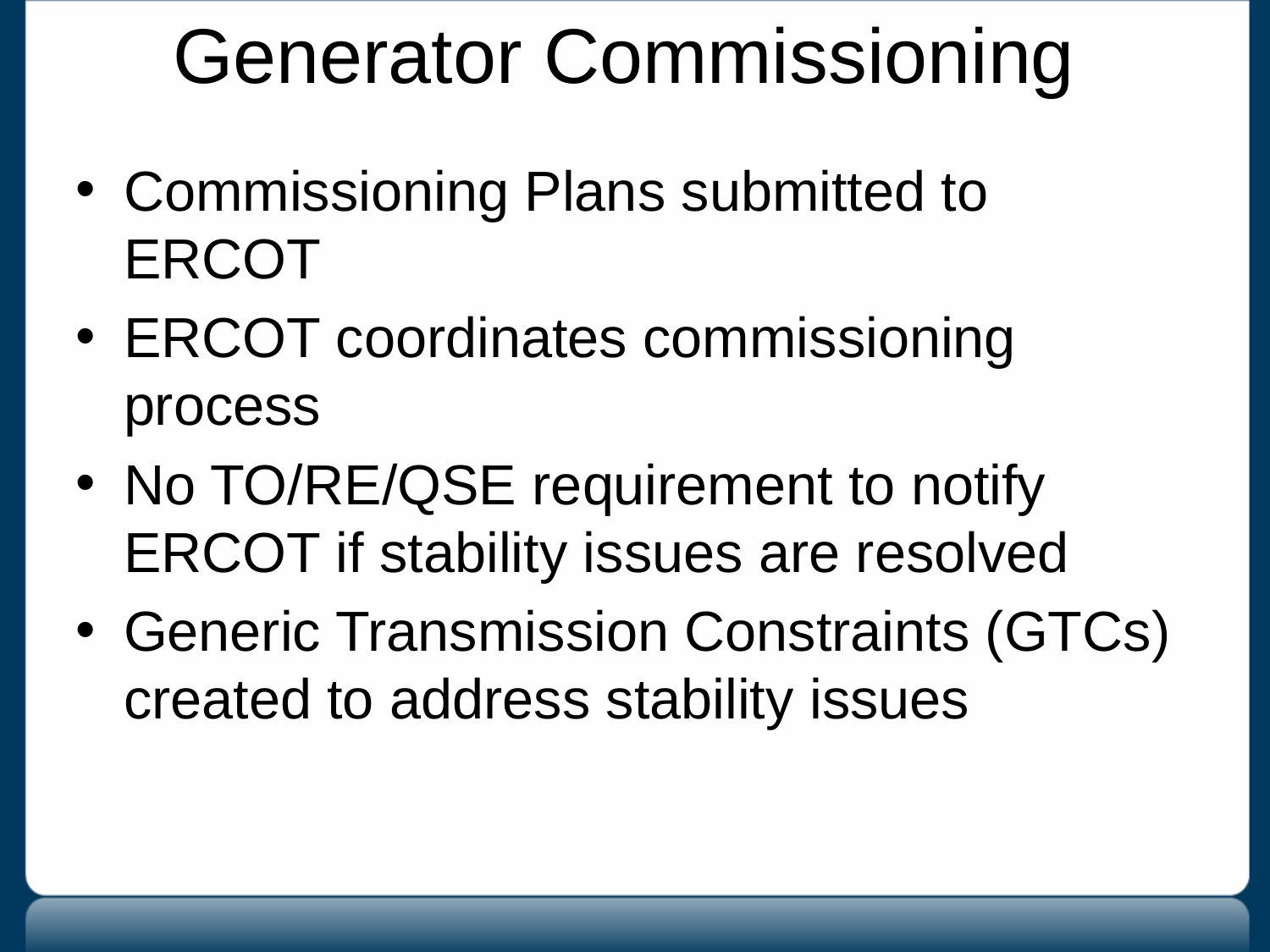

# Generator Commissioning
Commissioning Plans submitted to ERCOT
ERCOT coordinates commissioning process
No TO/RE/QSE requirement to notify ERCOT if stability issues are resolved
Generic Transmission Constraints (GTCs) created to address stability issues